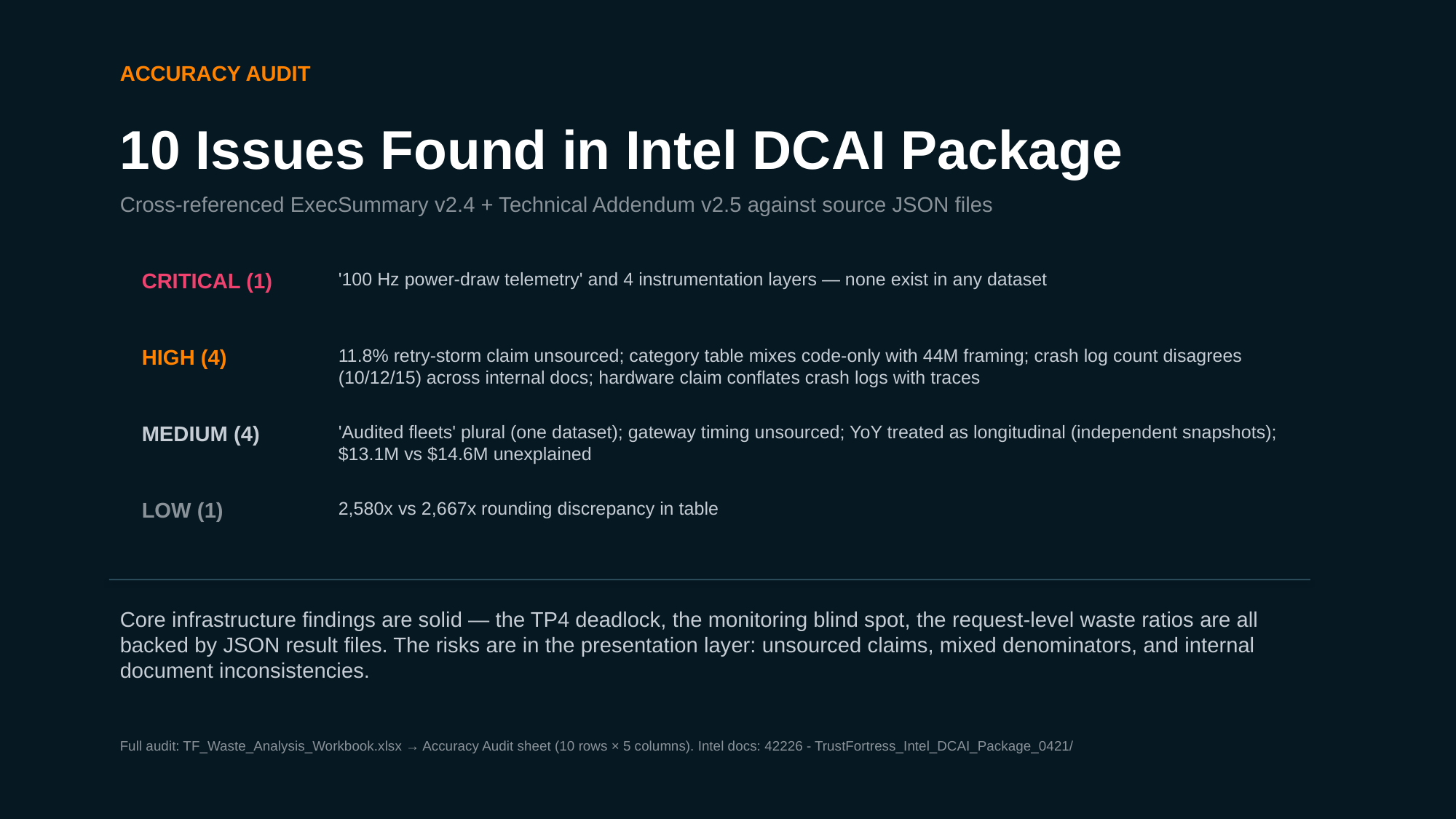

ACCURACY AUDIT
10 Issues Found in Intel DCAI Package
Cross-referenced ExecSummary v2.4 + Technical Addendum v2.5 against source JSON files
CRITICAL (1)
'100 Hz power-draw telemetry' and 4 instrumentation layers — none exist in any dataset
HIGH (4)
11.8% retry-storm claim unsourced; category table mixes code-only with 44M framing; crash log count disagrees (10/12/15) across internal docs; hardware claim conflates crash logs with traces
MEDIUM (4)
'Audited fleets' plural (one dataset); gateway timing unsourced; YoY treated as longitudinal (independent snapshots); $13.1M vs $14.6M unexplained
LOW (1)
2,580x vs 2,667x rounding discrepancy in table

Core infrastructure findings are solid — the TP4 deadlock, the monitoring blind spot, the request-level waste ratios are all backed by JSON result files. The risks are in the presentation layer: unsourced claims, mixed denominators, and internal document inconsistencies.
Full audit: TF_Waste_Analysis_Workbook.xlsx → Accuracy Audit sheet (10 rows × 5 columns). Intel docs: 42226 - TrustFortress_Intel_DCAI_Package_0421/